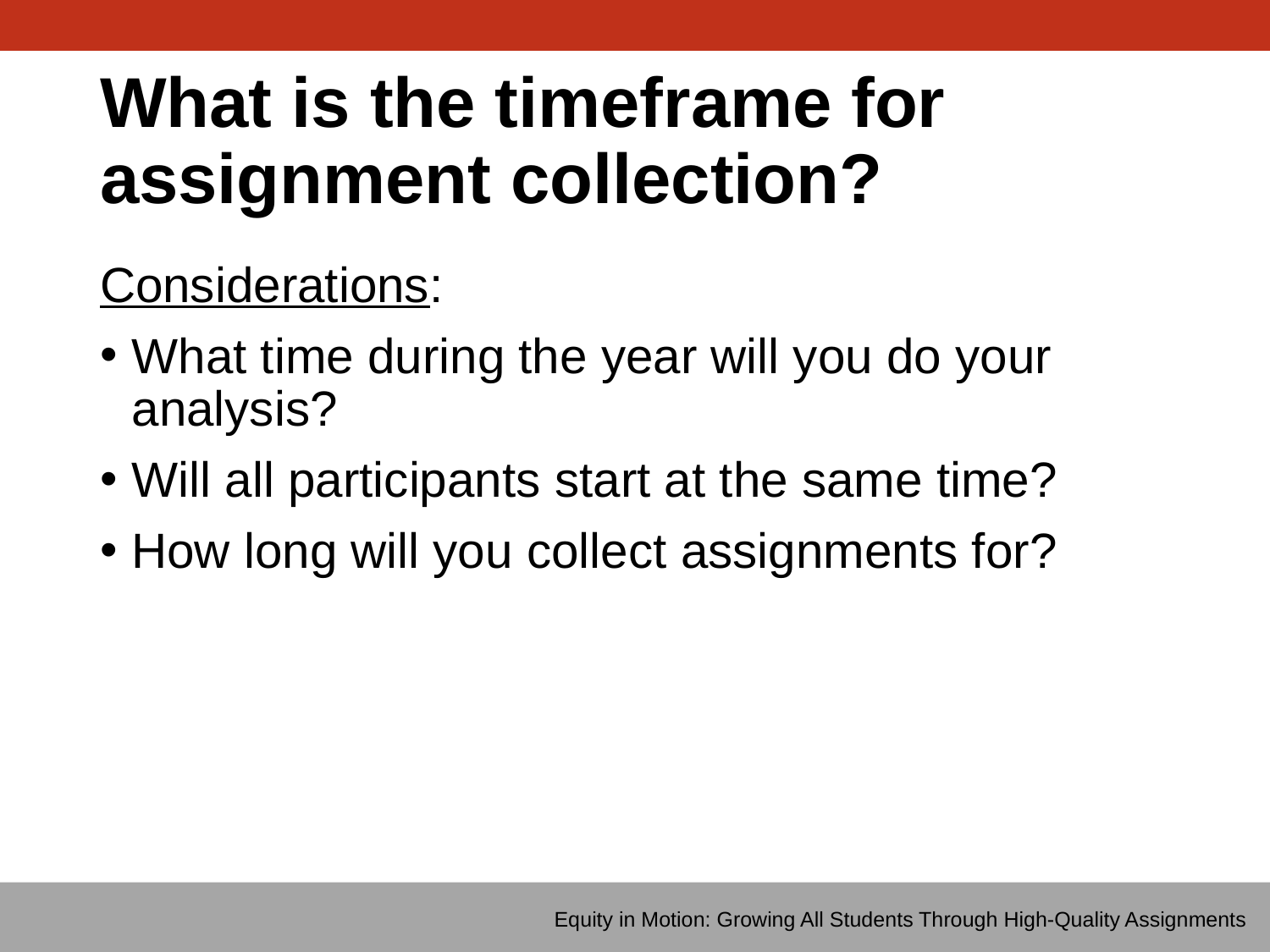

# What is the timeframe for assignment collection?
Considerations:
What time during the year will you do your analysis?
Will all participants start at the same time?
How long will you collect assignments for?